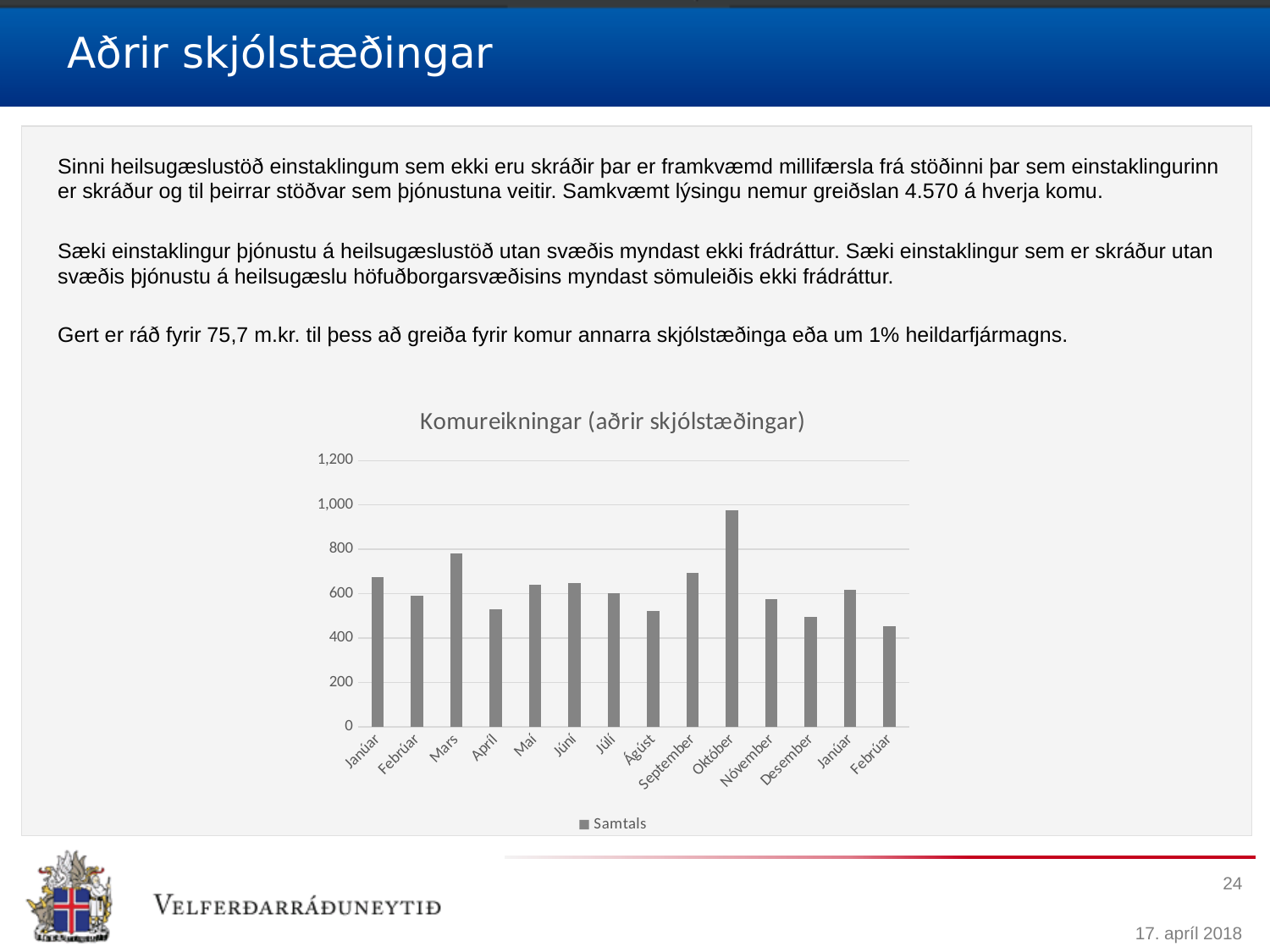

# Aðrir skjólstæðingar
Sinni heilsugæslustöð einstaklingum sem ekki eru skráðir þar er framkvæmd millifærsla frá stöðinni þar sem einstaklingurinn er skráður og til þeirrar stöðvar sem þjónustuna veitir. Samkvæmt lýsingu nemur greiðslan 4.570 á hverja komu.

Sæki einstaklingur þjónustu á heilsugæslustöð utan svæðis myndast ekki frádráttur. Sæki einstaklingur sem er skráður utan svæðis þjónustu á heilsugæslu höfuðborgarsvæðisins myndast sömuleiðis ekki frádráttur.

Gert er ráð fyrir 75,7 m.kr. til þess að greiða fyrir komur annarra skjólstæðinga eða um 1% heildarfjármagns.

[unsupported chart]

24
17. apríl 2018